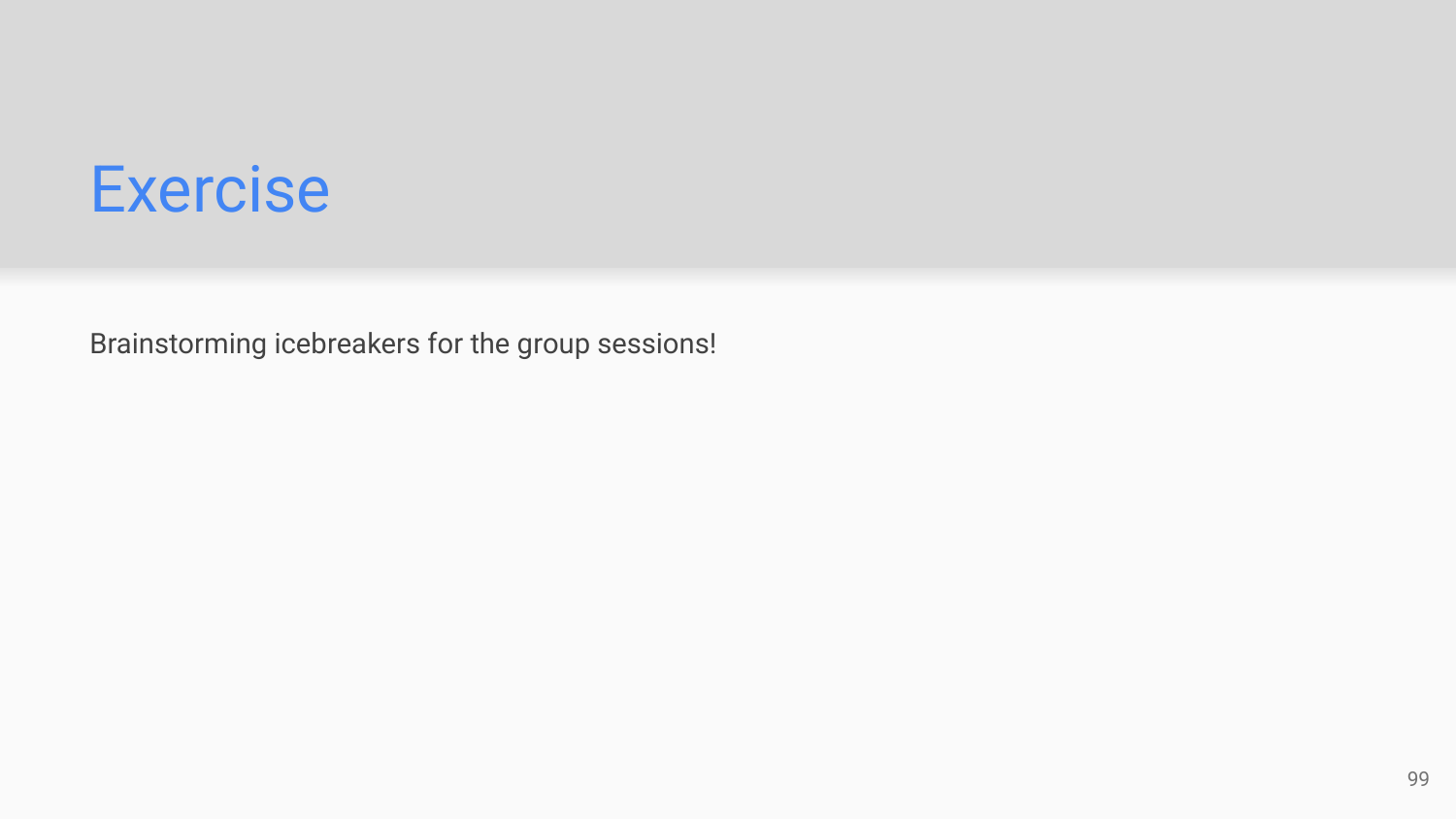

# Exercise
Brainstorming icebreakers for the group sessions!
99